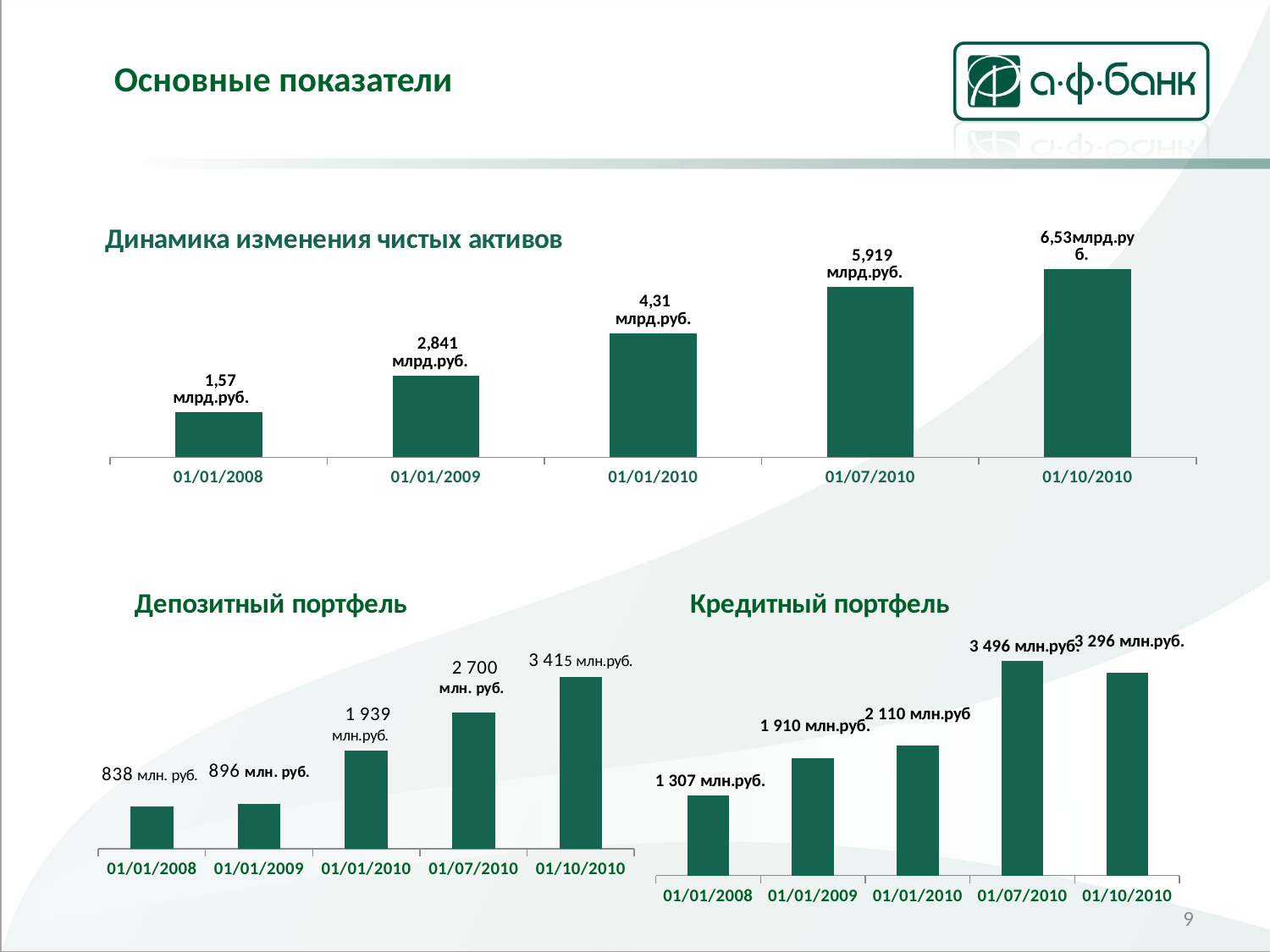

Основные показатели

### Chart: Динамика изменения чистых активов

| Category | Чистые активы |
|---|---|
| 39448 | 1570917.0 |
| 39814 | 2841576.0 |
| 40179 | 4310051.0 |
| 40360 | 5919615.0 |
| 40452 | 6530031.0 |

### Chart: Кредитный портфель

| Category | Кредитный портфель |
|---|---|
| 39448 | 1307498.0 |
| 39814 | 1910028.0 |
| 40179 | 2110841.0 |
| 40360 | 3496227.0 |
| 40452 | 3296915.0 |

### Chart: Депозитный портфель

| Category | Депозитный портфель |
|---|---|
| 39448 | 838832.0 |
| 39814 | 896685.0 |
| 40179 | 1939632.0 |
| 40360 | 2700690.0 |
| 40452 | 3415234.0 |
9